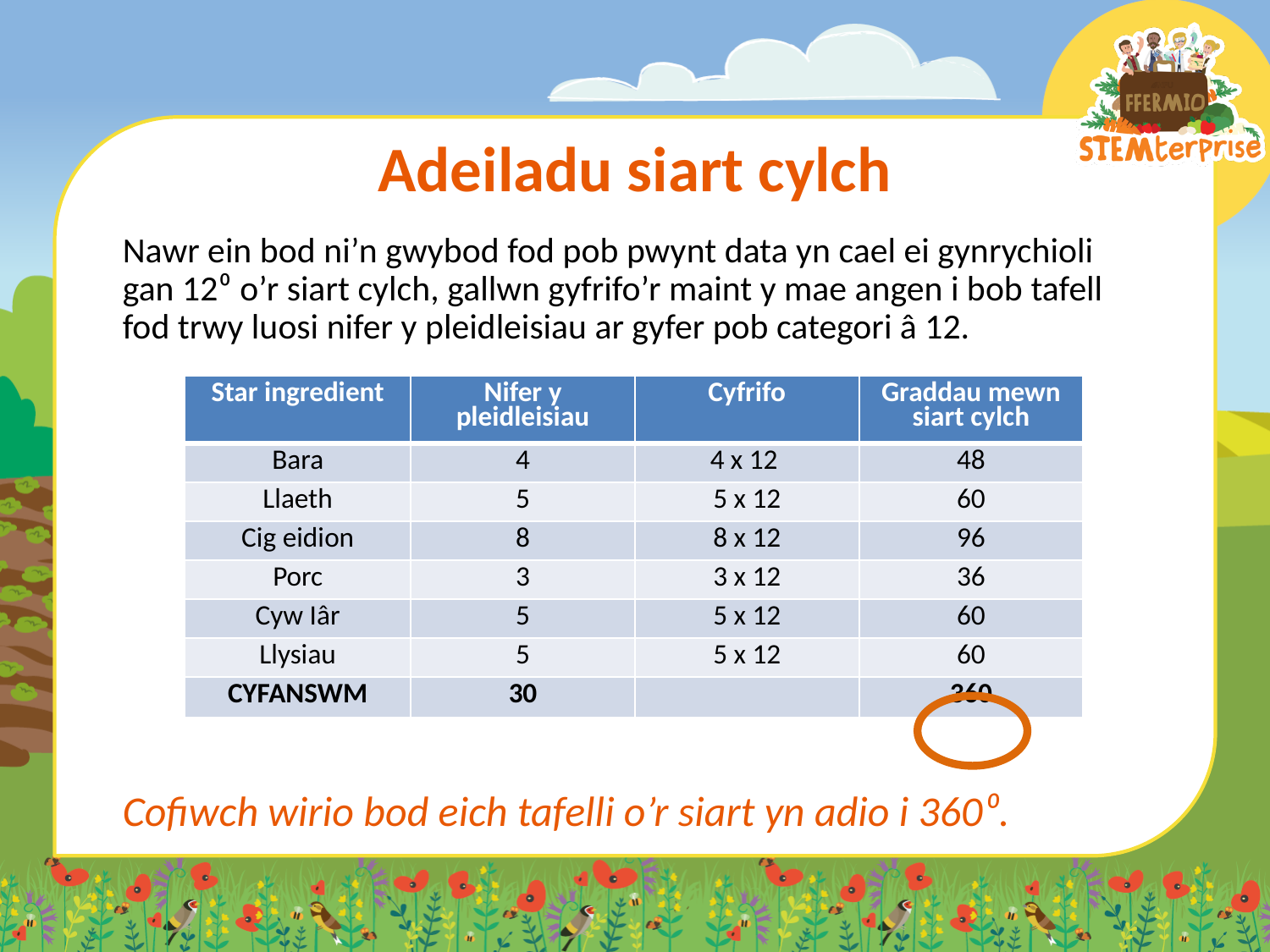

# Adeiladu siart cylch
Nawr ein bod ni’n gwybod fod pob pwynt data yn cael ei gynrychioli gan 12⁰ o’r siart cylch, gallwn gyfrifo’r maint y mae angen i bob tafell fod trwy luosi nifer y pleidleisiau ar gyfer pob categori â 12.
| Star ingredient | Nifer y pleidleisiau | Cyfrifo | Graddau mewn siart cylch |
| --- | --- | --- | --- |
| Bara | 4 | 4 x 12 | 48 |
| Llaeth | 5 | 5 x 12 | 60 |
| Cig eidion | 8 | 8 x 12 | 96 |
| Porc | 3 | 3 x 12 | 36 |
| Cyw Iâr | 5 | 5 x 12 | 60 |
| Llysiau | 5 | 5 x 12 | 60 |
| CYFANSWM | 30 |  | 360 |

Cofiwch wirio bod eich tafelli o’r siart yn adio i 360⁰.